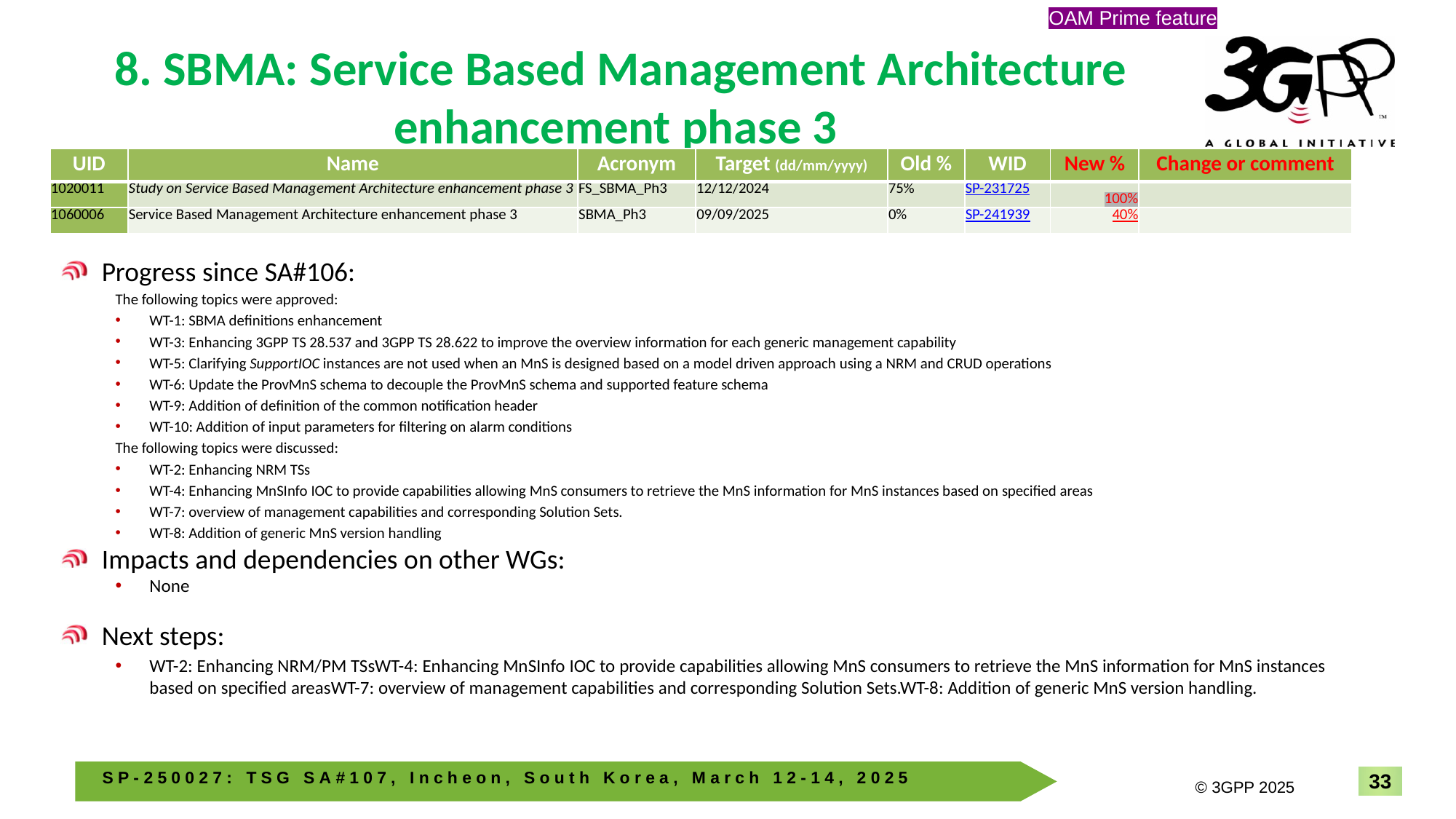

OAM Prime feature
# 8. SBMA: Service Based Management Architecture enhancement phase 3
| UID | Name | Acronym | Target (dd/mm/yyyy) | Old % | WID | New % | Change or comment |
| --- | --- | --- | --- | --- | --- | --- | --- |
| 1020011 | Study on Service Based Management Architecture enhancement phase 3 | FS\_SBMA\_Ph3 | 12/12/2024 | 75% | SP-231725 | 100% |  |
| 1060006 | Service Based Management Architecture enhancement phase 3 | SBMA\_Ph3 | 09/09/2025 | 0% | SP-241939 | 40% |  |
Progress since SA#106:
The following topics were approved:
WT-1: SBMA definitions enhancement
WT-3: Enhancing 3GPP TS 28.537 and 3GPP TS 28.622 to improve the overview information for each generic management capability
WT-5: Clarifying SupportIOC instances are not used when an MnS is designed based on a model driven approach using a NRM and CRUD operations
WT-6: Update the ProvMnS schema to decouple the ProvMnS schema and supported feature schema
WT-9: Addition of definition of the common notification header
WT-10: Addition of input parameters for filtering on alarm conditions
The following topics were discussed:
WT-2: Enhancing NRM TSs
WT-4: Enhancing MnSInfo IOC to provide capabilities allowing MnS consumers to retrieve the MnS information for MnS instances based on specified areas
WT-7: overview of management capabilities and corresponding Solution Sets.
WT-8: Addition of generic MnS version handling
Impacts and dependencies on other WGs:
None

Next steps:
WT-2: Enhancing NRM/PM TSsWT-4: Enhancing MnSInfo IOC to provide capabilities allowing MnS consumers to retrieve the MnS information for MnS instances based on specified areasWT-7: overview of management capabilities and corresponding Solution Sets.WT-8: Addition of generic MnS version handling.